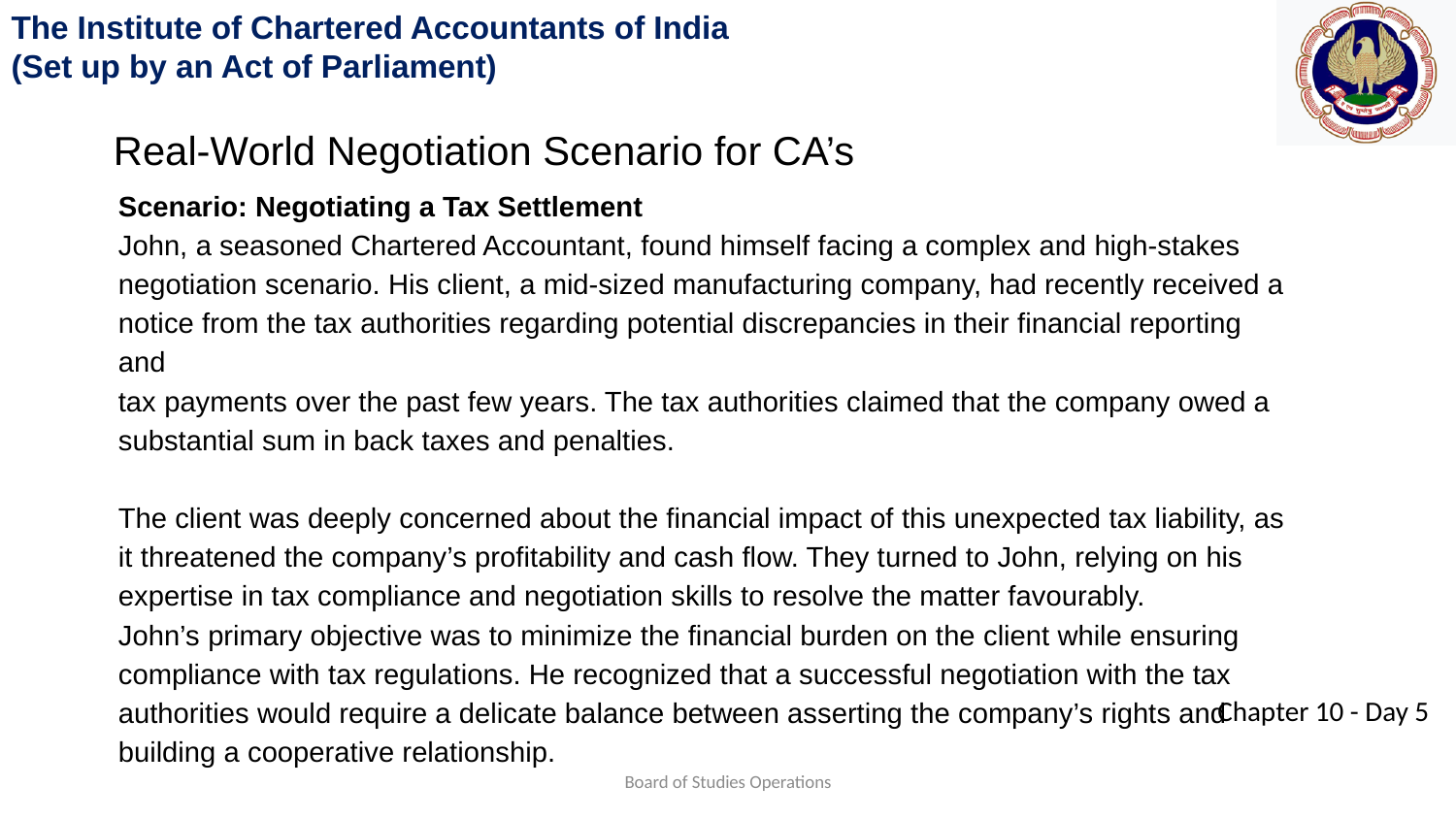

Real-World Negotiation Scenario for CA’s
Scenario: Negotiating a Tax Settlement
John, a seasoned Chartered Accountant, found himself facing a complex and high-stakes negotiation scenario. His client, a mid-sized manufacturing company, had recently received a notice from the tax authorities regarding potential discrepancies in their financial reporting and
tax payments over the past few years. The tax authorities claimed that the company owed a substantial sum in back taxes and penalties.

The client was deeply concerned about the financial impact of this unexpected tax liability, as it threatened the company’s profitability and cash flow. They turned to John, relying on his expertise in tax compliance and negotiation skills to resolve the matter favourably.
John’s primary objective was to minimize the financial burden on the client while ensuring compliance with tax regulations. He recognized that a successful negotiation with the tax authorities would require a delicate balance between asserting the company’s rights and building a cooperative relationship.

Board of Studies Operations